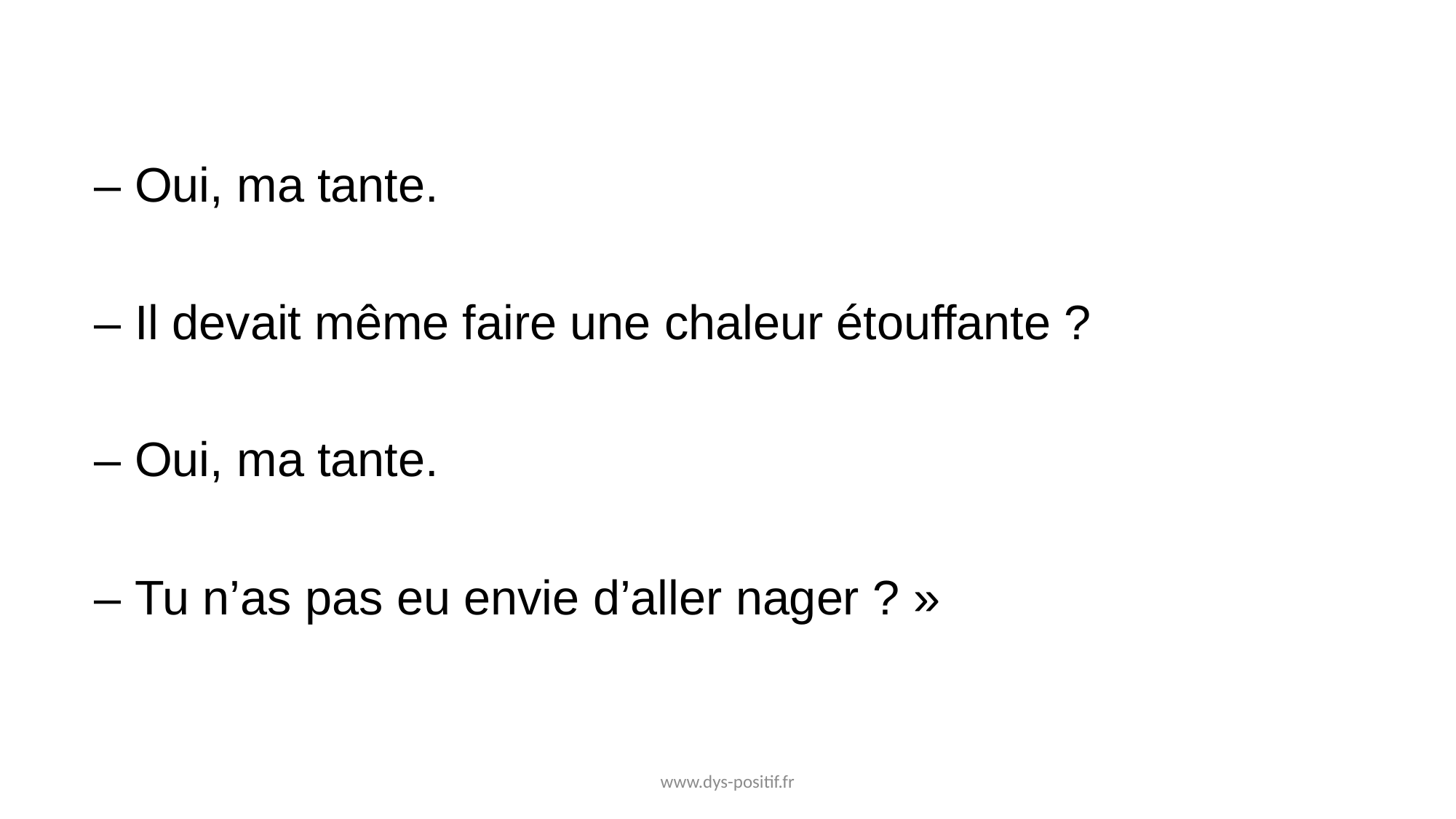

– Oui, ma tante.
– Il devait même faire une chaleur étouffante ?
– Oui, ma tante.
– Tu n’as pas eu envie d’aller nager ? »
www.dys-positif.fr